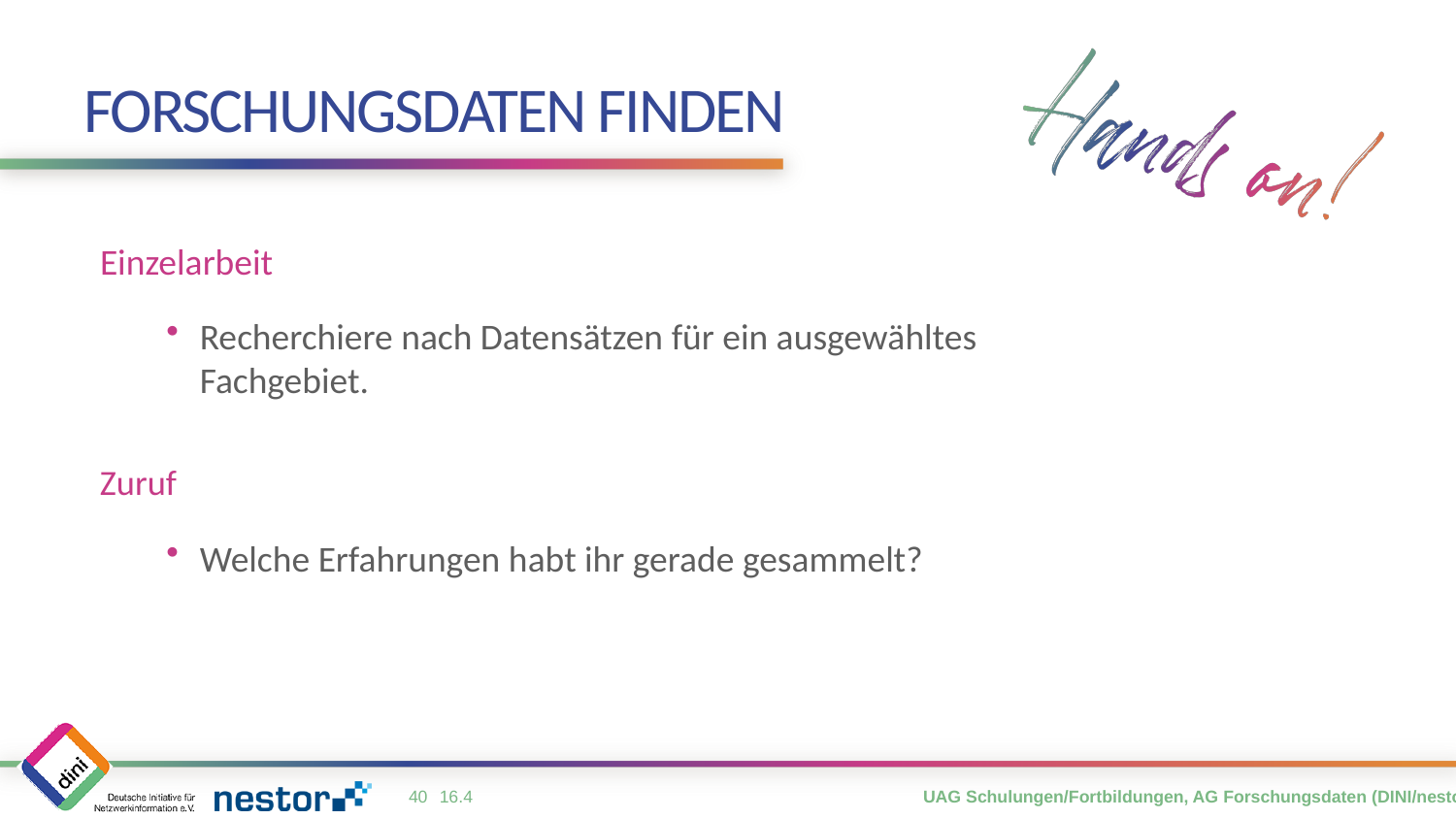

# Forschungsdaten Finden
Einzelarbeit
Recherchiere nach Datensätzen für ein ausgewähltes Fachgebiet.
Zuruf
Welche Erfahrungen habt ihr gerade gesammelt?
40
16.4